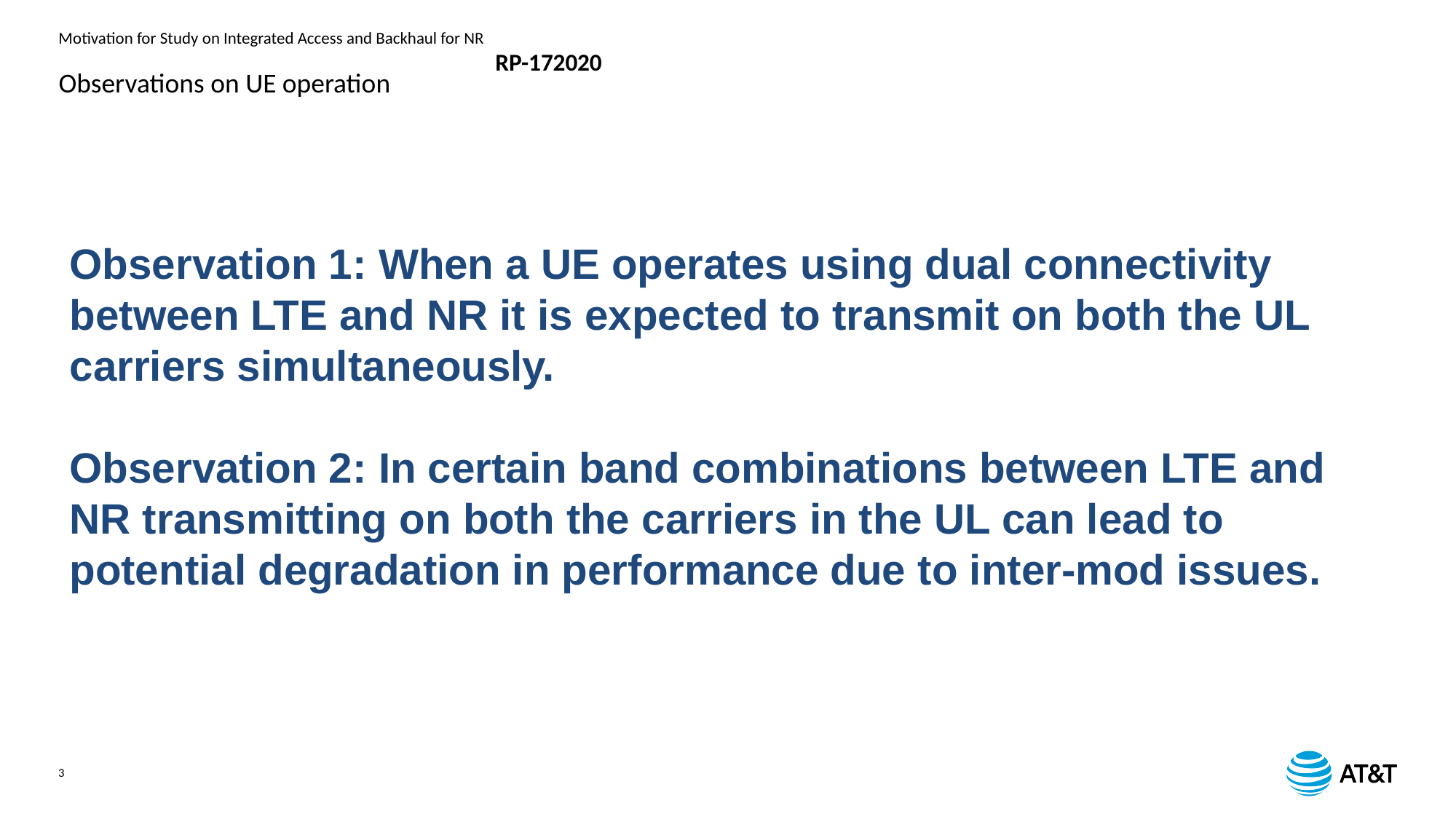

# Observations on UE operation
Observation 1: When a UE operates using dual connectivity between LTE and NR it is expected to transmit on both the UL carriers simultaneously.

Observation 2: In certain band combinations between LTE and NR transmitting on both the carriers in the UL can lead to potential degradation in performance due to inter-mod issues.
3